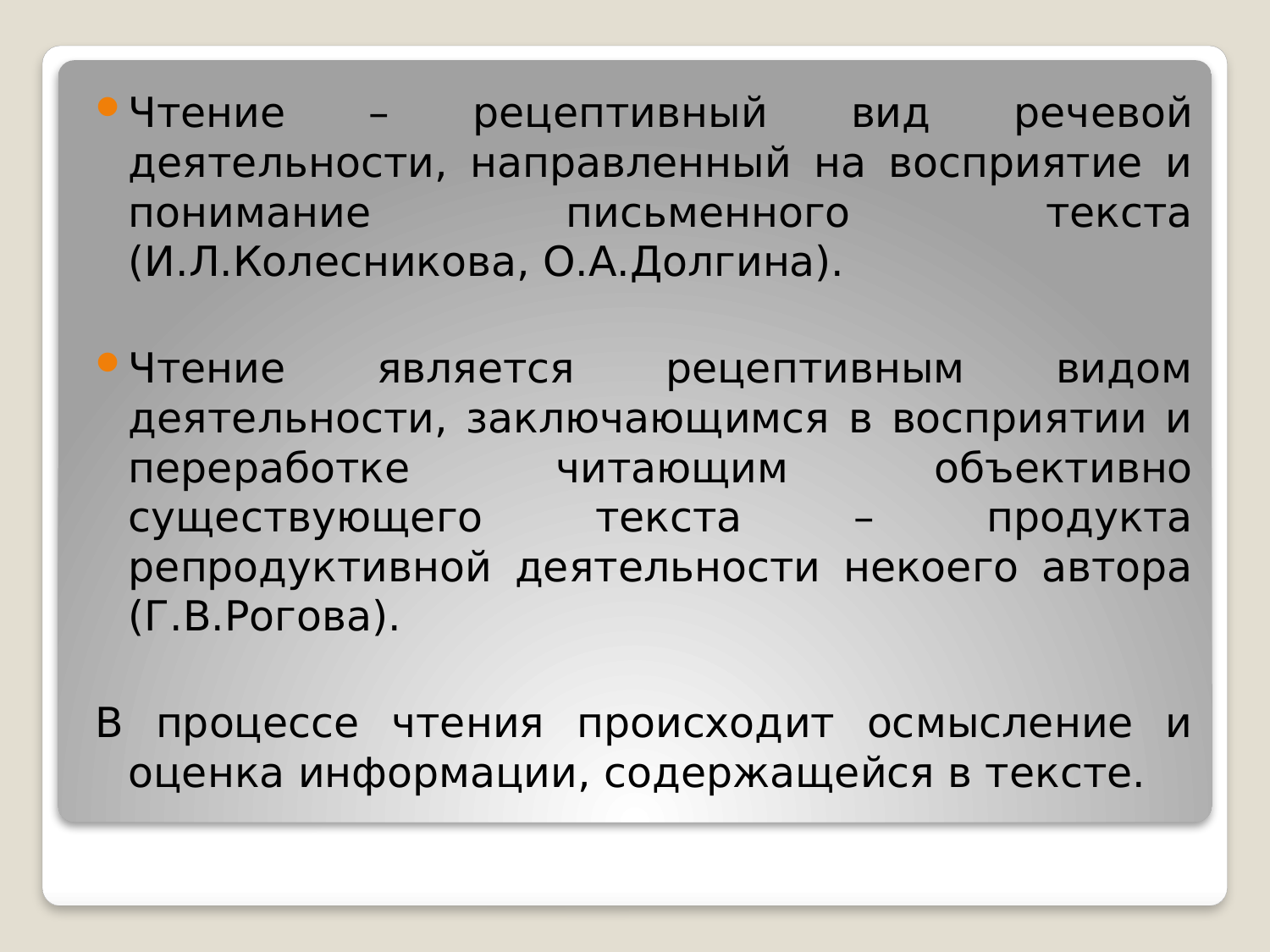

Чтение – рецептивный вид речевой деятельности, направленный на восприятие и понимание письменного текста (И.Л.Колесникова, О.А.Долгина).

Чтение является рецептивным видом деятельности, заключающимся в восприятии и переработке читающим объективно существующего текста – продукта репродуктивной деятельности некоего автора (Г.В.Рогова).

В процессе чтения происходит осмысление и оценка информации, содержащейся в тексте.